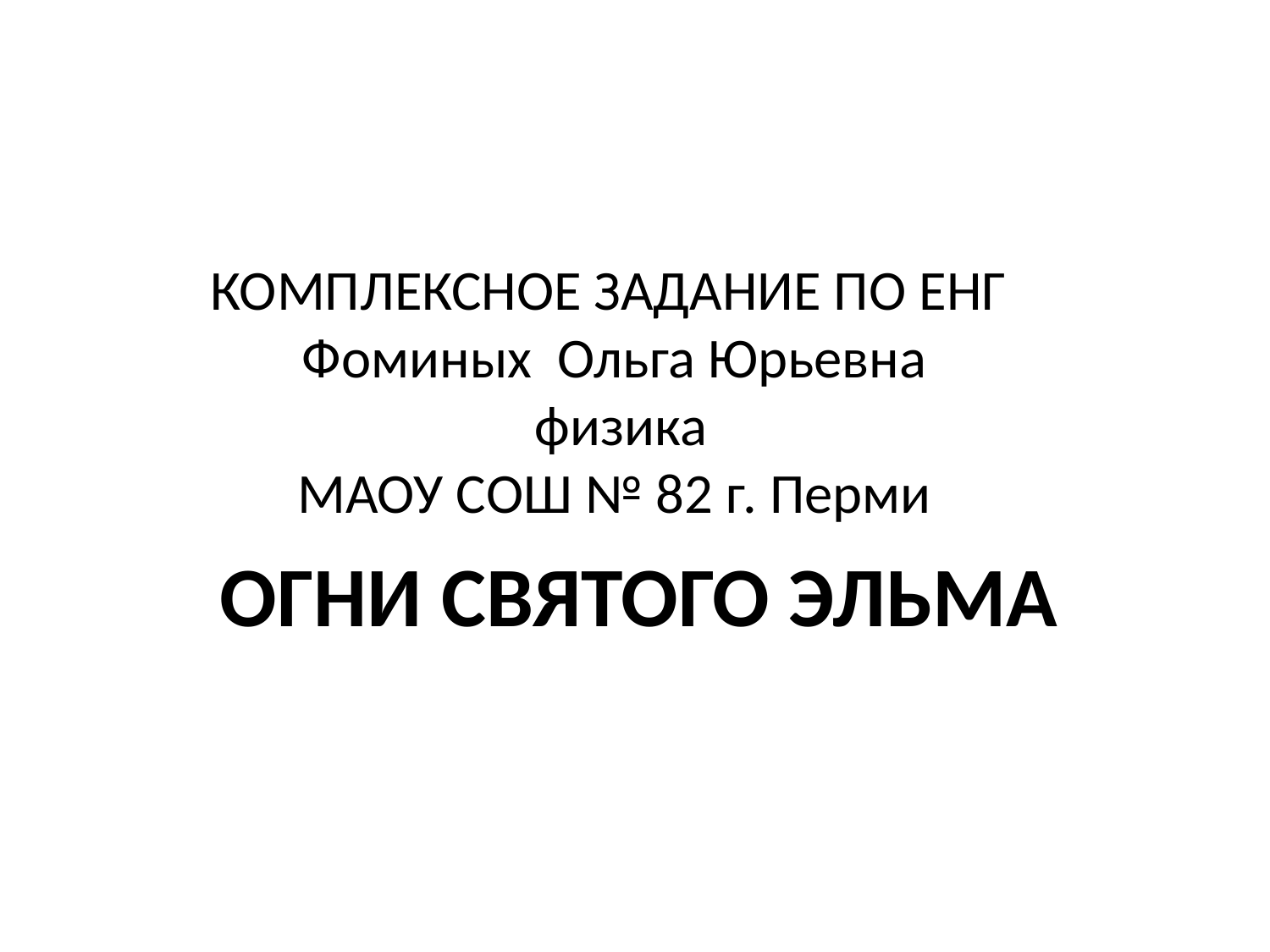

# КОМПЛЕКСНОЕ ЗАДАНИЕ ПО ЕНГ Фоминых  Ольга Юрьевна физика МАОУ СОШ № 82 г. Перми
ОГНИ СВЯТОГО ЭЛЬМА